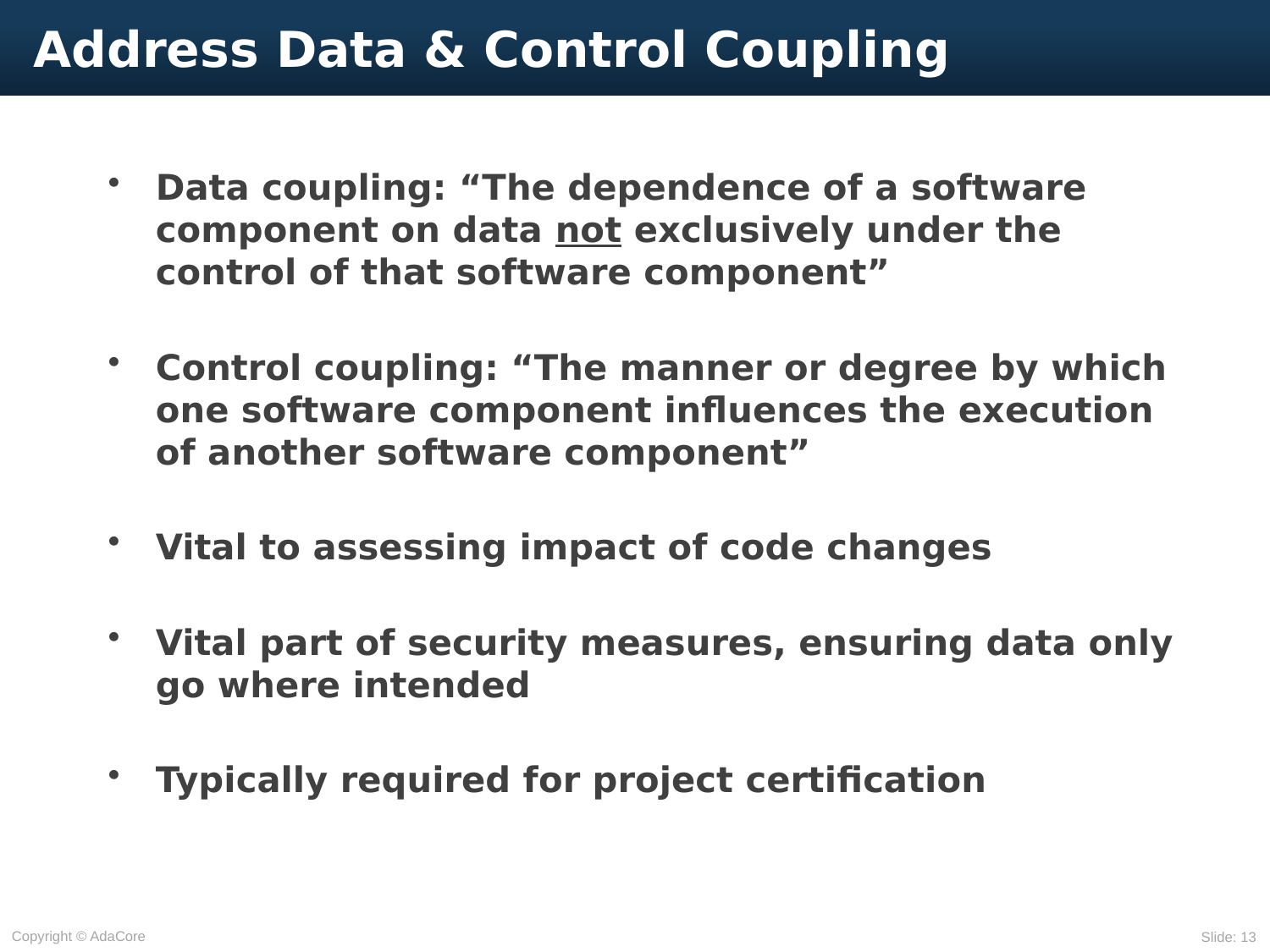

# Address Data & Control Coupling
Data coupling: “The dependence of a software component on data not exclusively under the control of that software component”
Control coupling: “The manner or degree by which one software component inﬂuences the execution of another software component”
Vital to assessing impact of code changes
Vital part of security measures, ensuring data only go where intended
Typically required for project certification